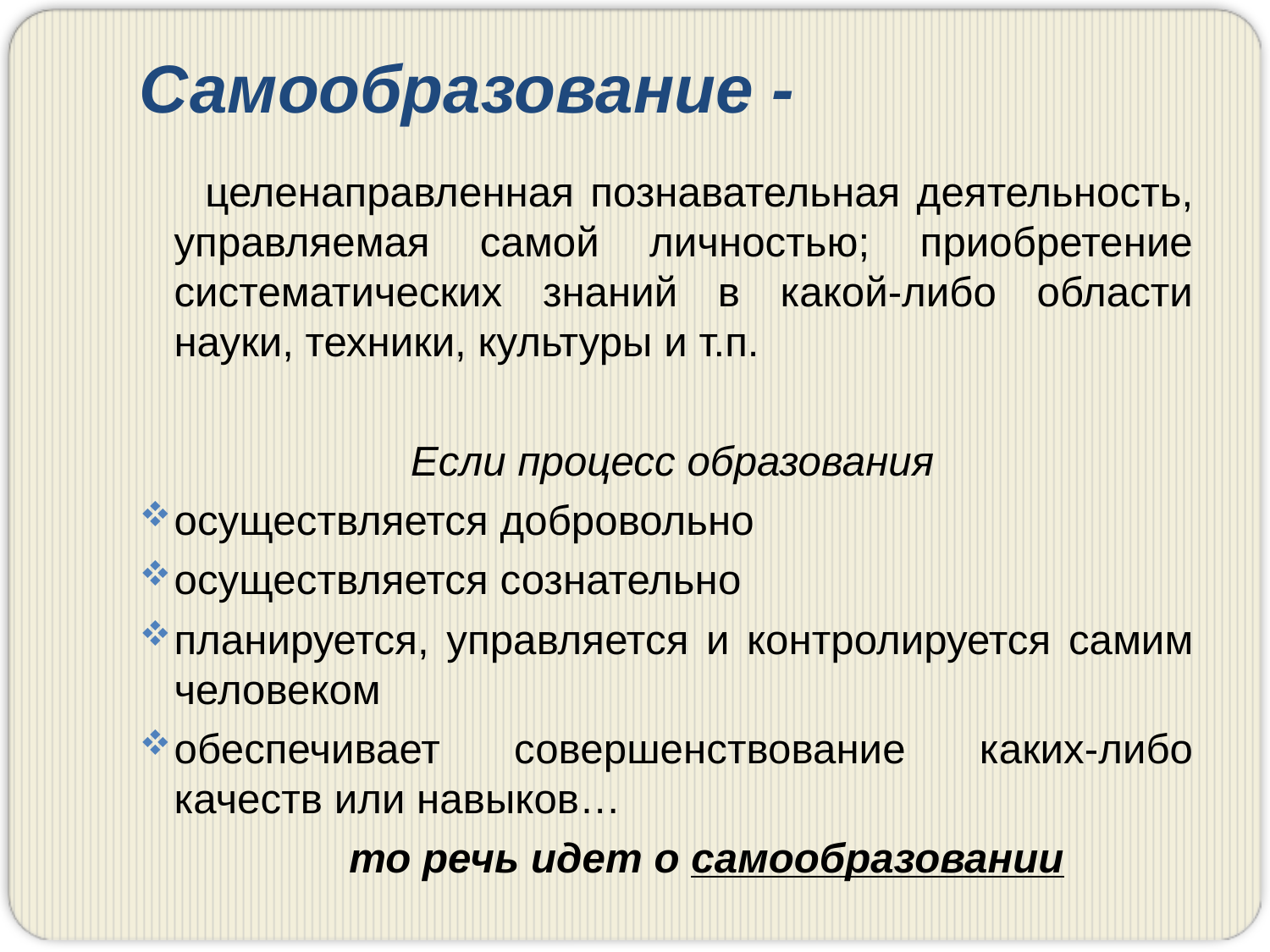

# Самообразование -
    целенаправленная познавательная деятельность, управляемая самой личностью; приобретение систематических знаний в какой-либо области науки, техники, культуры и т.п.

 Если процесс образования
осуществляется добровольно
осуществляется сознательно
планируется, управляется и контролируется самим человеком
обеспечивает совершенствование каких-либо качеств или навыков…
                  то речь идет о самообразовании